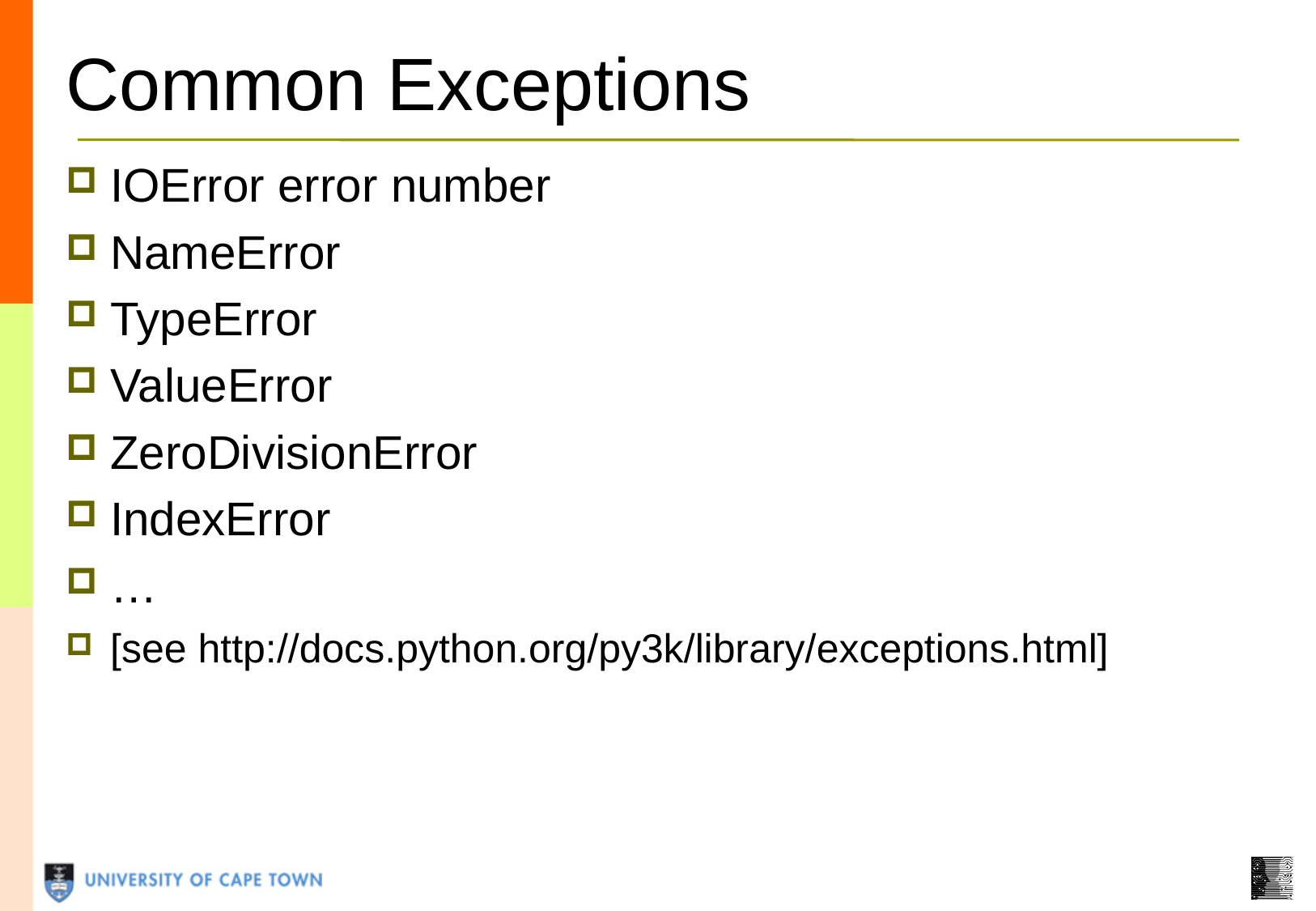

Common Exceptions
IOError error number
NameError
TypeError
ValueError
ZeroDivisionError
IndexError
…
[see http://docs.python.org/py3k/library/exceptions.html]